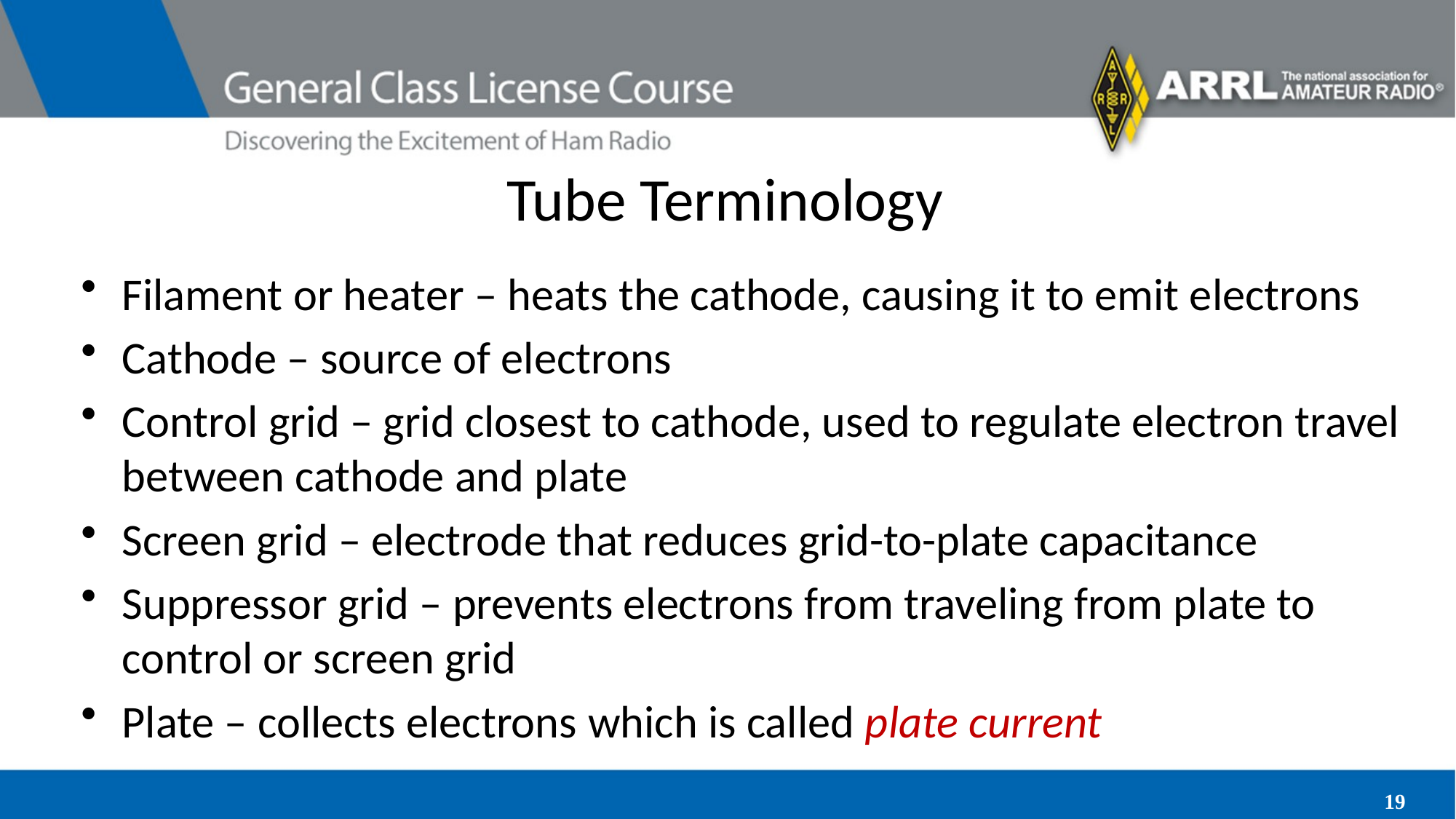

# Tube Terminology
Filament or heater – heats the cathode, causing it to emit electrons
Cathode – source of electrons
Control grid – grid closest to cathode, used to regulate electron travel between cathode and plate
Screen grid – electrode that reduces grid-to-plate capacitance
Suppressor grid – prevents electrons from traveling from plate to control or screen grid
Plate – collects electrons which is called plate current